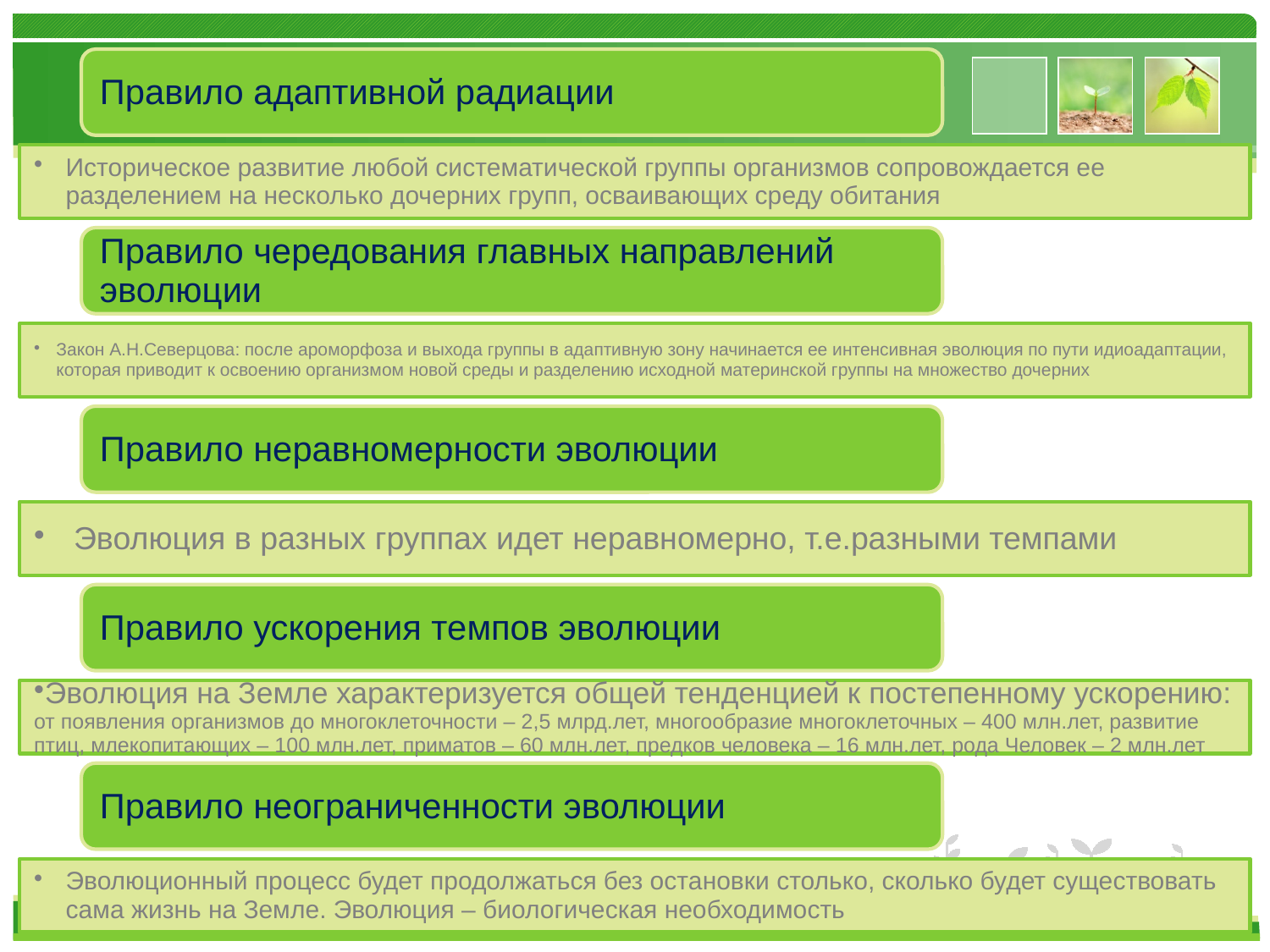

Правило чередования главных направлений эволюции
Закон А.Н.Северцова: после ароморфоза и выхода группы в адаптивную зону начинается ее интенсивная эволюция по пути идиоадаптации, которая приводит к освоению организмом новой среды и разделению исходной материнской группы на множество дочерних
Правило адаптивной радиации
Правило неравномерности эволюции
Правило ускорения темпов эволюции
Эволюция в разных группах идет неравномерно, т.е.разными темпами
Эволюция на Земле характеризуется общей тенденцией к постепенному ускорению: от появления организмов до многоклеточности – 2,5 млрд.лет, многообразие многоклеточных – 400 млн.лет, развитие птиц, млекопитающих – 100 млн.лет, приматов – 60 млн.лет, предков человека – 16 млн.лет, рода Человек – 2 млн.лет
Историческое развитие любой систематической группы организмов сопровождается ее разделением на несколько дочерних групп, осваивающих среду обитания
Правило неограниченности эволюции
Эволюционный процесс будет продолжаться без остановки столько, сколько будет существовать сама жизнь на Земле. Эволюция – биологическая необходимость